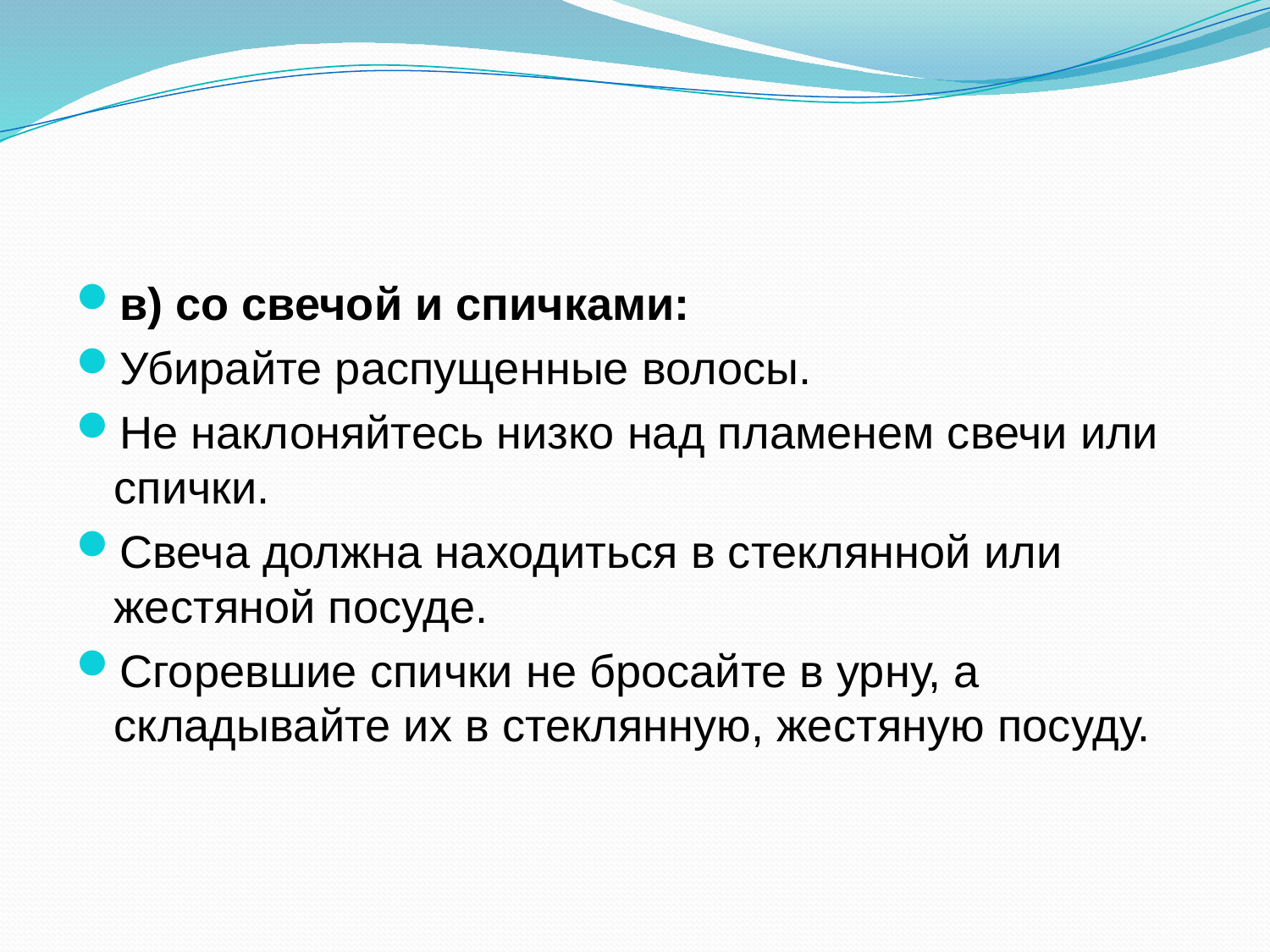

#
в) со свечой и спичками:
Убирайте распущенные волосы.
Не наклоняйтесь низко над пламенем свечи или спички.
Свеча должна находиться в стеклянной или жестяной посуде.
Сгоревшие спички не бросайте в урну, а складывайте их в стеклянную, жестяную посуду.